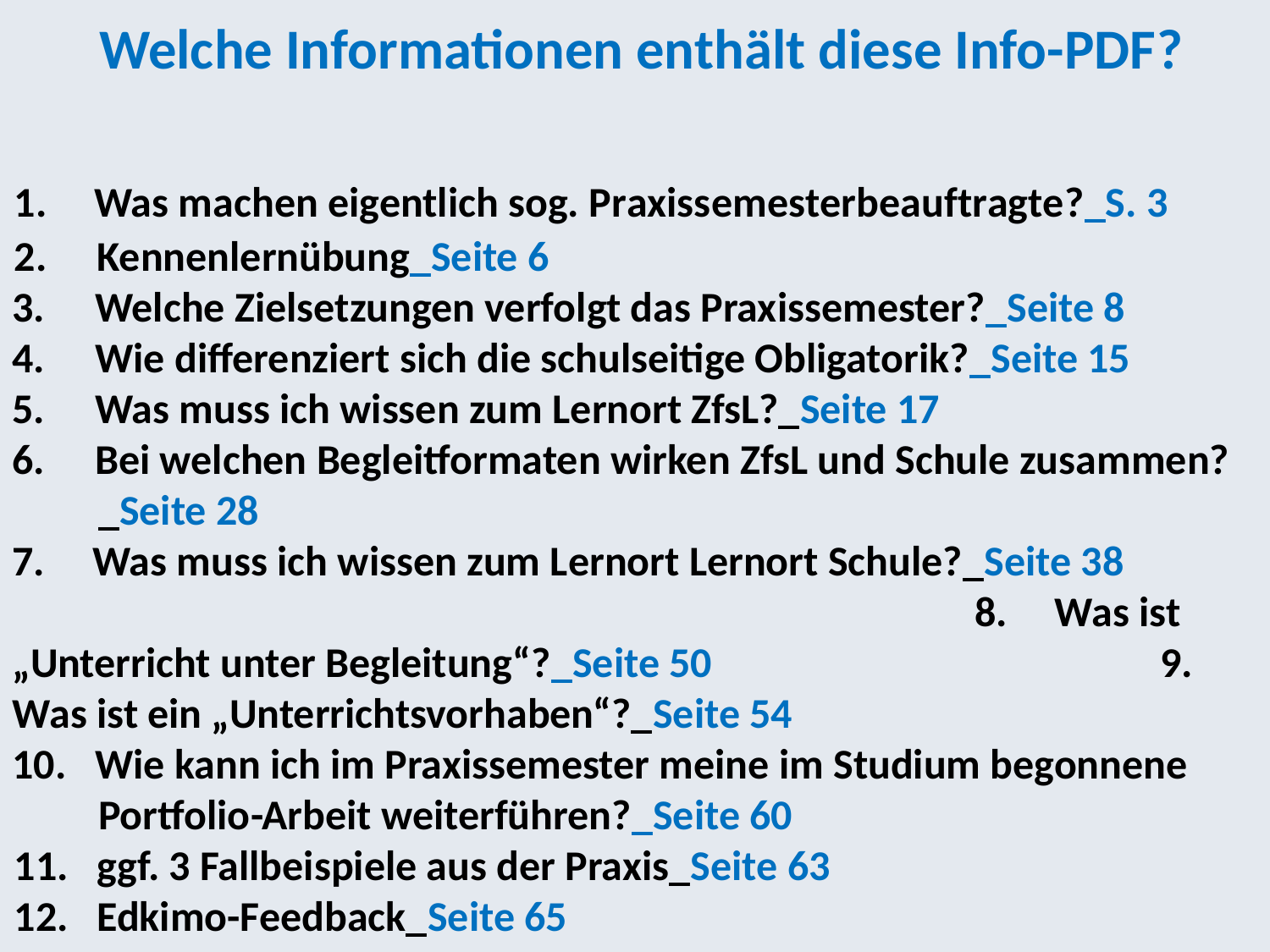

# Welche Informationen enthält diese Info-PDF?
1.     Was machen eigentlich sog. Praxissemesterbeauftragte?_S. 3
  Kennenlernübung_Seite 6
  Welche Zielsetzungen verfolgt das Praxissemester?_Seite 8
  Wie differenziert sich die schulseitige Obligatorik?_Seite 15
  Was muss ich wissen zum Lernort ZfsL?_Seite 17
  Bei welchen Begleitformaten wirken ZfsL und Schule zusammen?
         _Seite 28
7.     Was muss ich wissen zum Lernort Lernort Schule?_Seite 38                                                                                                                    8.     Was ist „Unterricht unter Begleitung“?_Seite 50                                               9.     Was ist ein „Unterrichtsvorhaben“?_Seite 54
10.   Wie kann ich im Praxissemester meine im Studium begonnene
         Portfolio-Arbeit weiterführen?_Seite 60
11.   ggf. 3 Fallbeispiele aus der Praxis_Seite 63
12.   Edkimo-Feedback_Seite 65